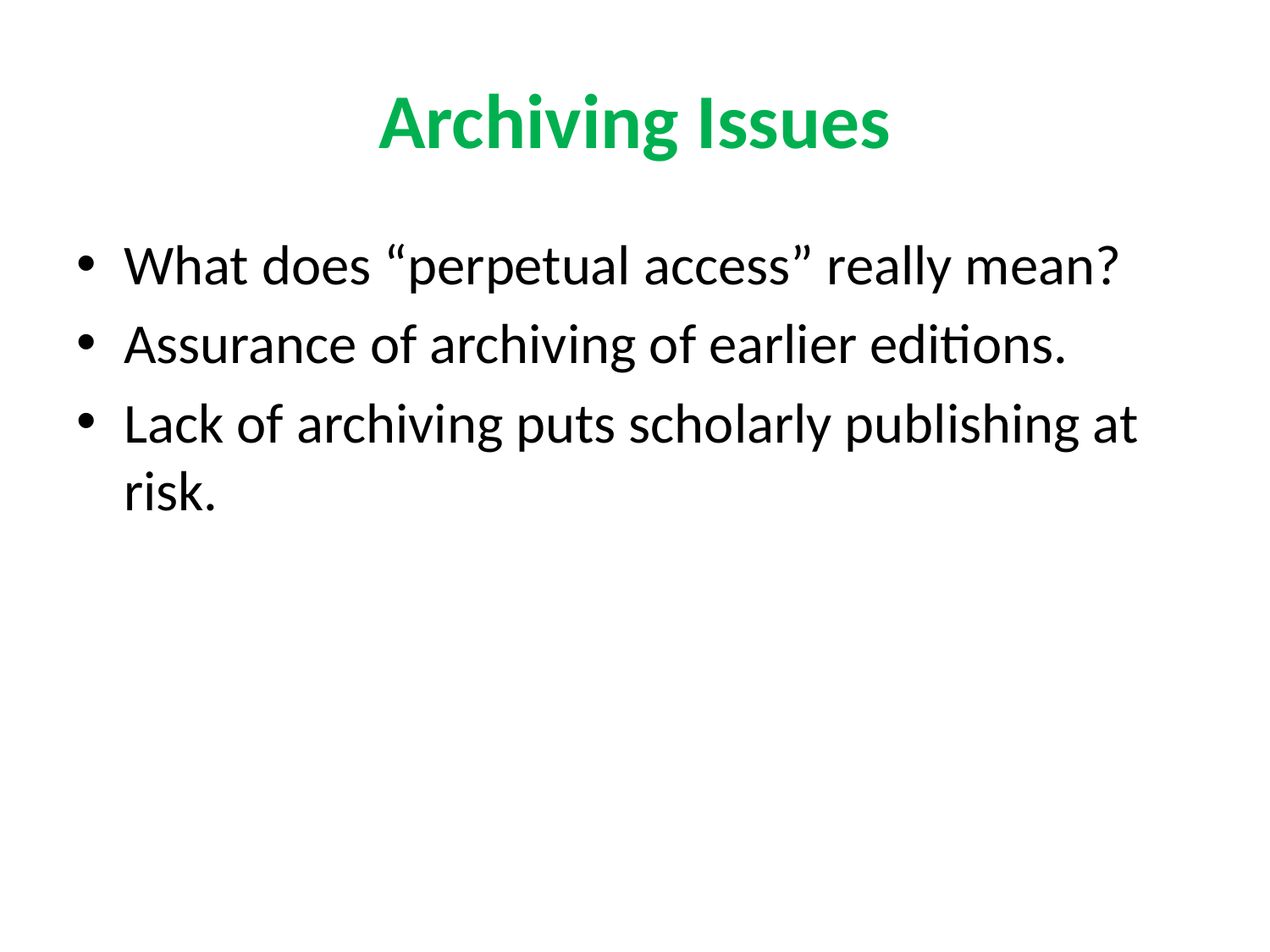

# Archiving Issues
What does “perpetual access” really mean?
Assurance of archiving of earlier editions.
Lack of archiving puts scholarly publishing at risk.